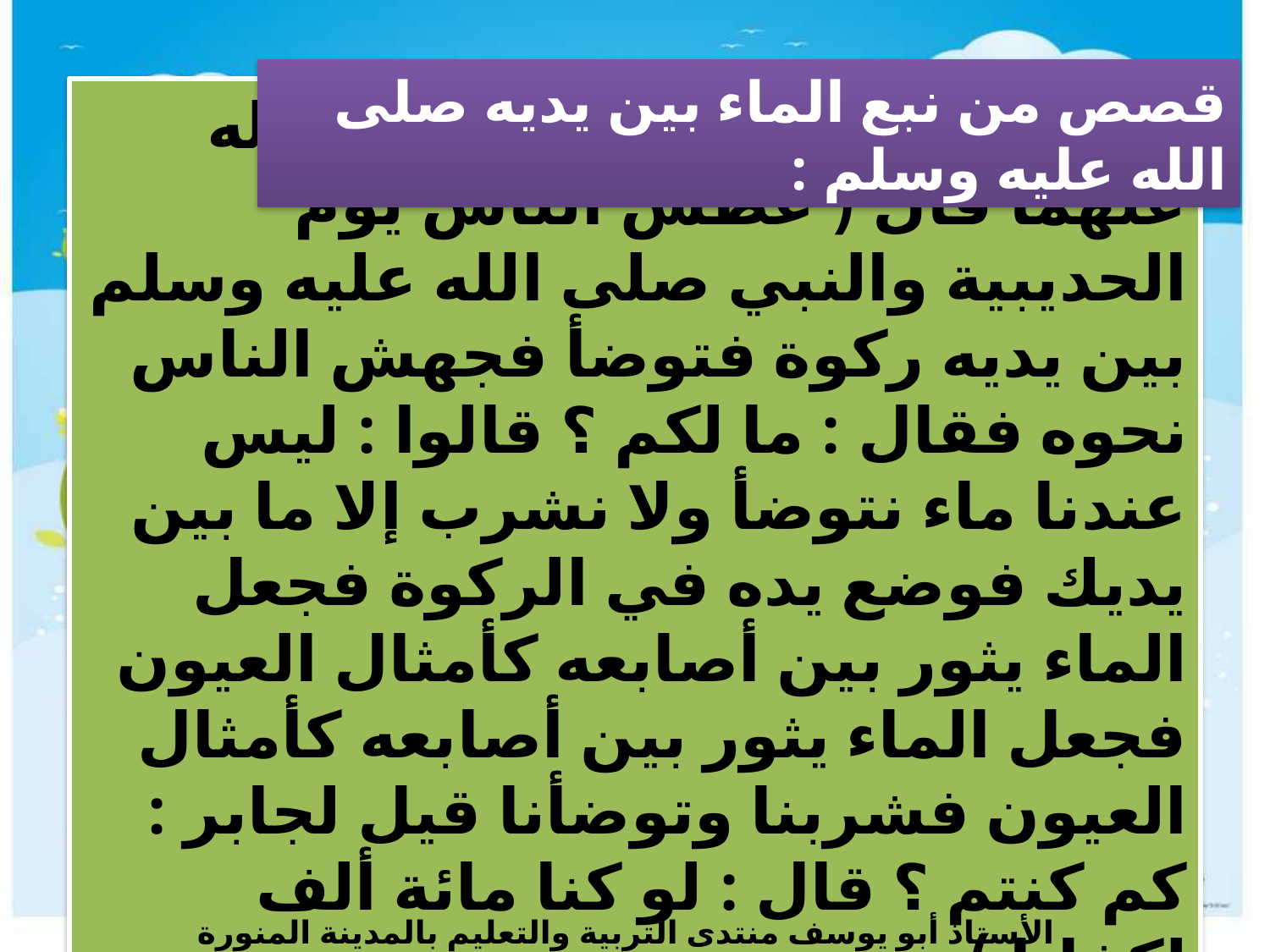

قصص من نبع الماء بين يديه صلى الله عليه وسلم :
- وعن جابر بن عبد الله رضي الله عنهما قال ( عطش الناس يوم الحديبية والنبي صلى الله عليه وسلم بين يديه ركوة فتوضأ فجهش الناس نحوه فقال : ما لكم ؟ قالوا : ليس عندنا ماء نتوضأ ولا نشرب إلا ما بين يديك فوضع يده في الركوة فجعل الماء يثور بين أصابعه كأمثال العيون فجعل الماء يثور بين أصابعه كأمثال العيون فشربنا وتوضأنا قيل لجابر : كم كنتم ؟ قال : لو كنا مائة ألف لكفانا )
الأستاذ أبو يوسف منتدى التربية والتعليم بالمدينة المنورة